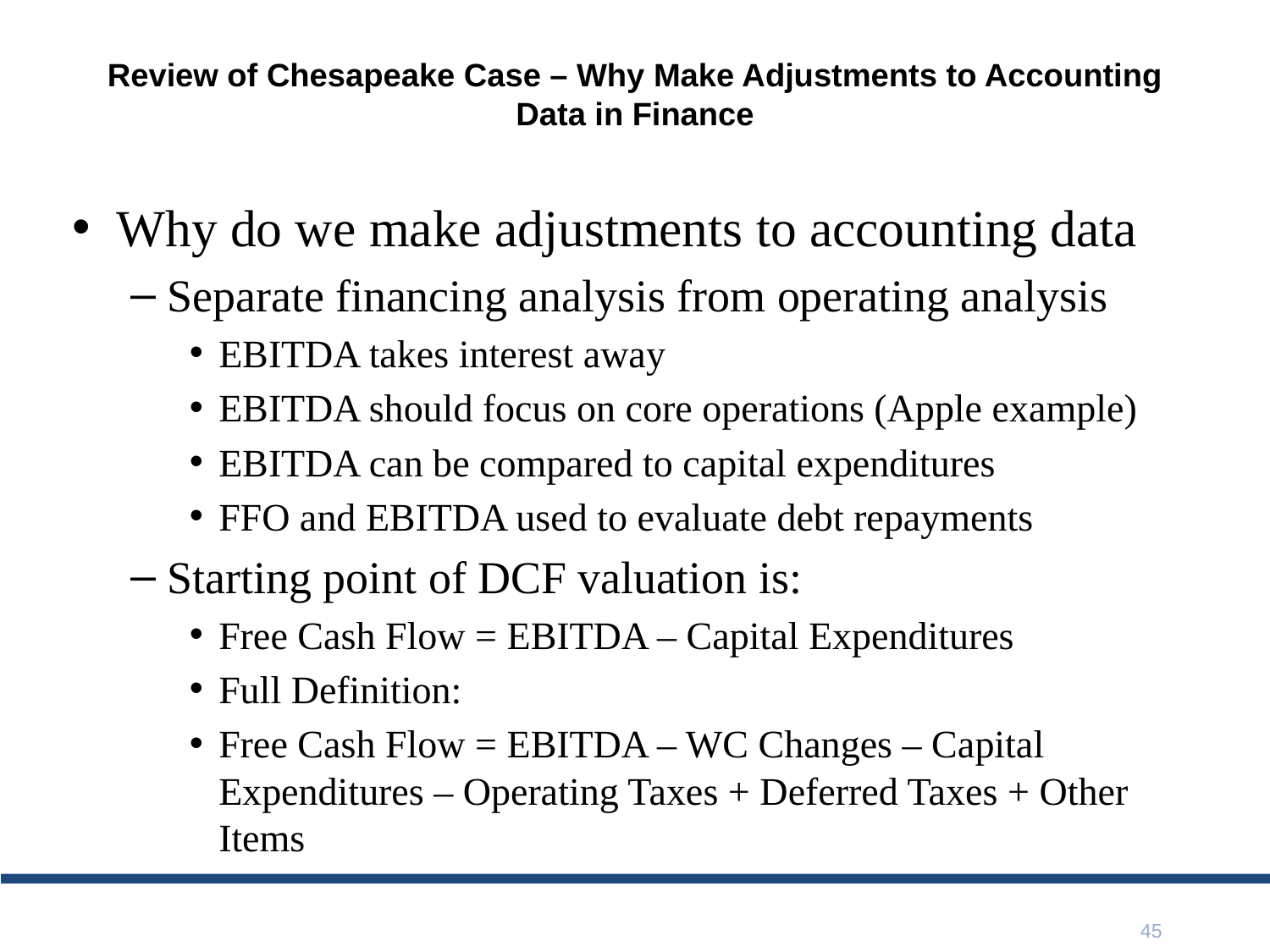

# Review of Chesapeake Case – Why Make Adjustments to Accounting Data in Finance
Why do we make adjustments to accounting data
Separate financing analysis from operating analysis
EBITDA takes interest away
EBITDA should focus on core operations (Apple example)
EBITDA can be compared to capital expenditures
FFO and EBITDA used to evaluate debt repayments
Starting point of DCF valuation is:
Free Cash Flow = EBITDA – Capital Expenditures
Full Definition:
Free Cash Flow = EBITDA – WC Changes – Capital Expenditures – Operating Taxes + Deferred Taxes + Other Items
45